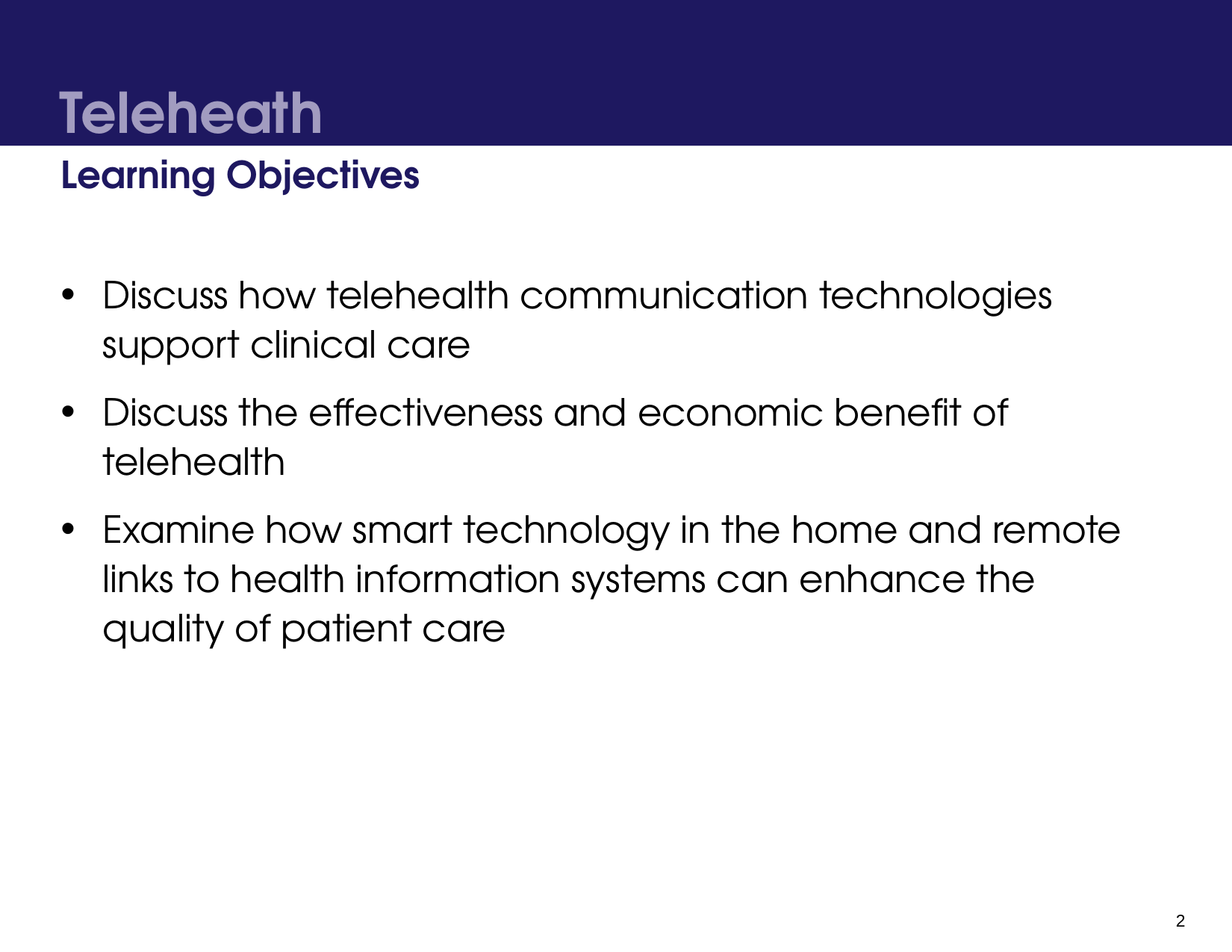

# Teleheath
Learning Objectives
Discuss how telehealth communication technologies support clinical care
Discuss the effectiveness and economic benefit of telehealth
Examine how smart technology in the home and remote links to health information systems can enhance the quality of patient care
2